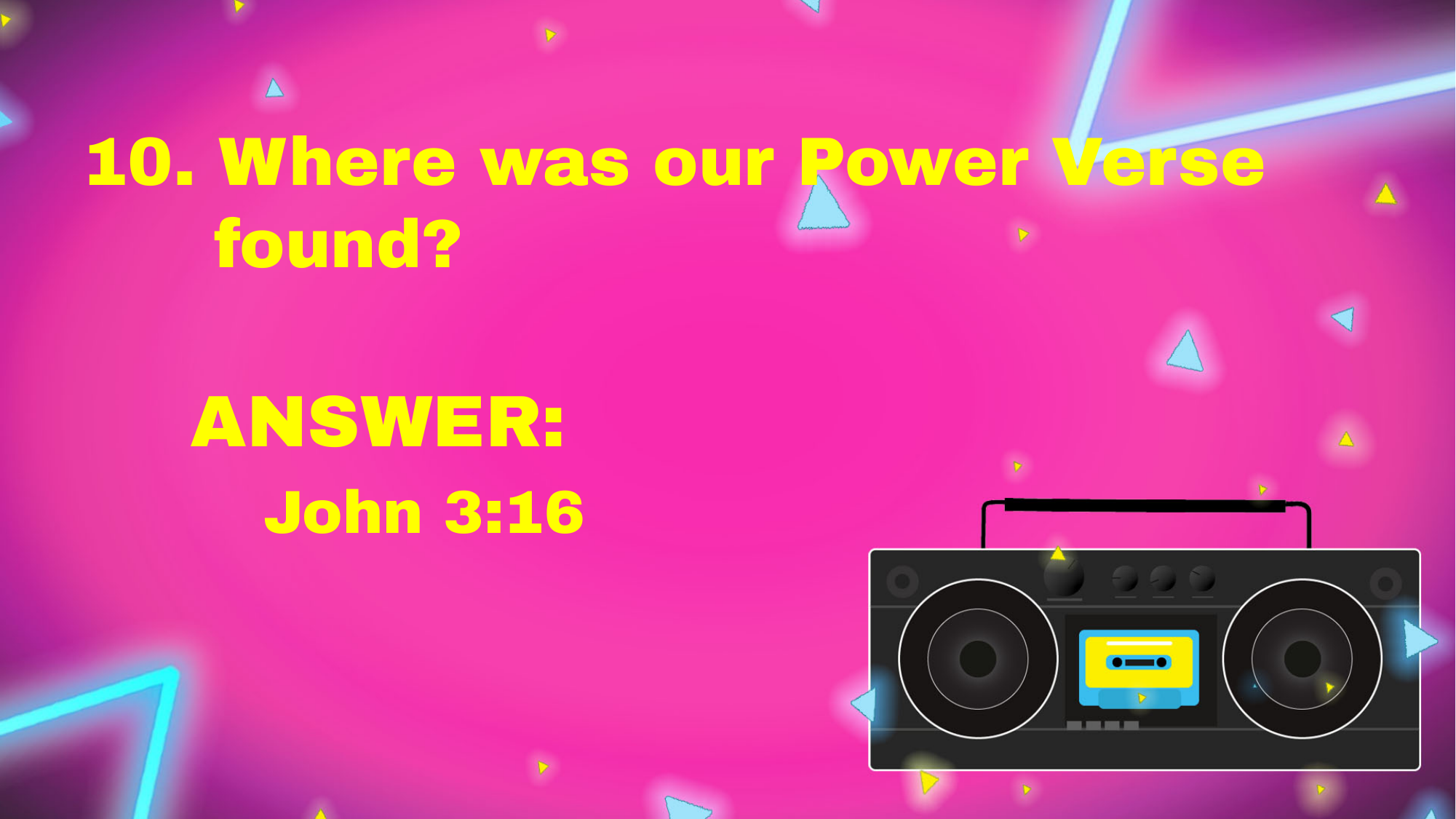

10. Where was our Power Verse
	 found?
ANSWER:
John 3:16